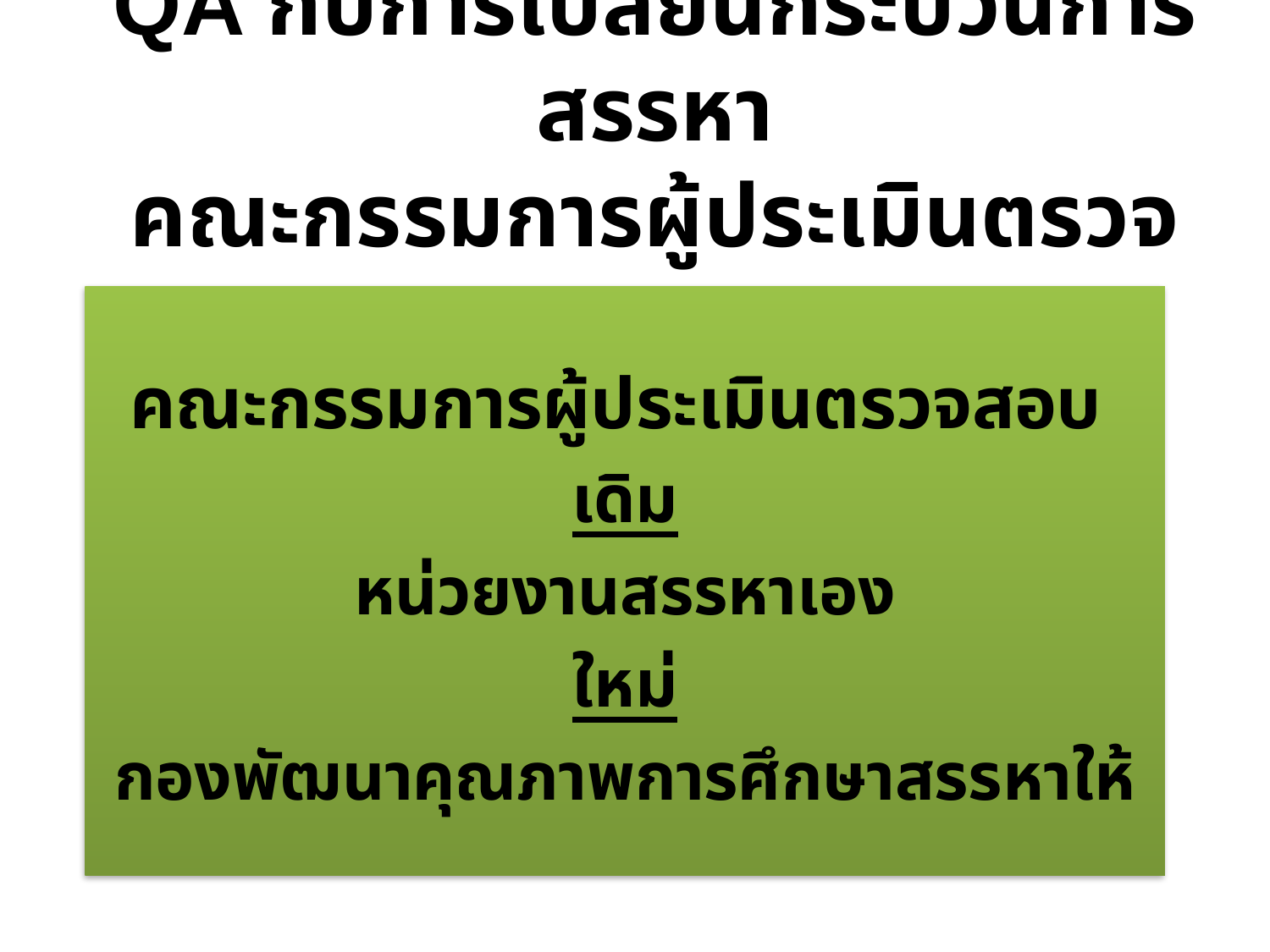

# QA กับการเปลี่ยนกระบวนการสรรหา คณะกรรมการผู้ประเมินตรวจสอบ

คณะกรรมการผู้ประเมินตรวจสอบ
เดิม
หน่วยงานสรรหาเอง
ใหม่
กองพัฒนาคุณภาพการศึกษาสรรหาให้